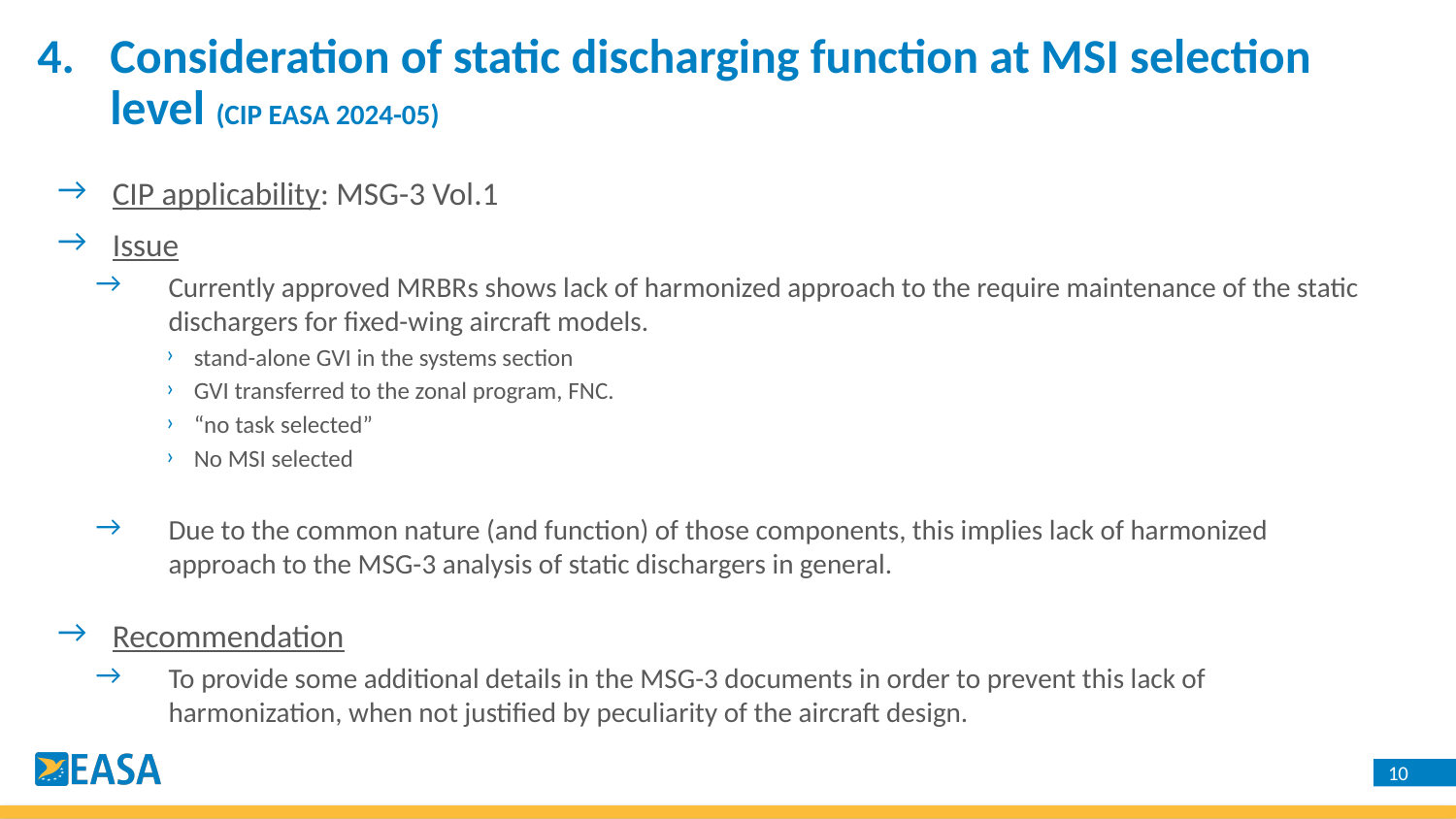

Consideration of static discharging function at MSI selection level (CIP EASA 2024-05)
CIP applicability: MSG-3 Vol.1

Issue
Currently approved MRBRs shows lack of harmonized approach to the require maintenance of the static dischargers for fixed-wing aircraft models.
stand-alone GVI in the systems section
GVI transferred to the zonal program, FNC.
“no task selected”
No MSI selected

Due to the common nature (and function) of those components, this implies lack of harmonized approach to the MSG-3 analysis of static dischargers in general.

Recommendation
To provide some additional details in the MSG-3 documents in order to prevent this lack of harmonization, when not justified by peculiarity of the aircraft design.